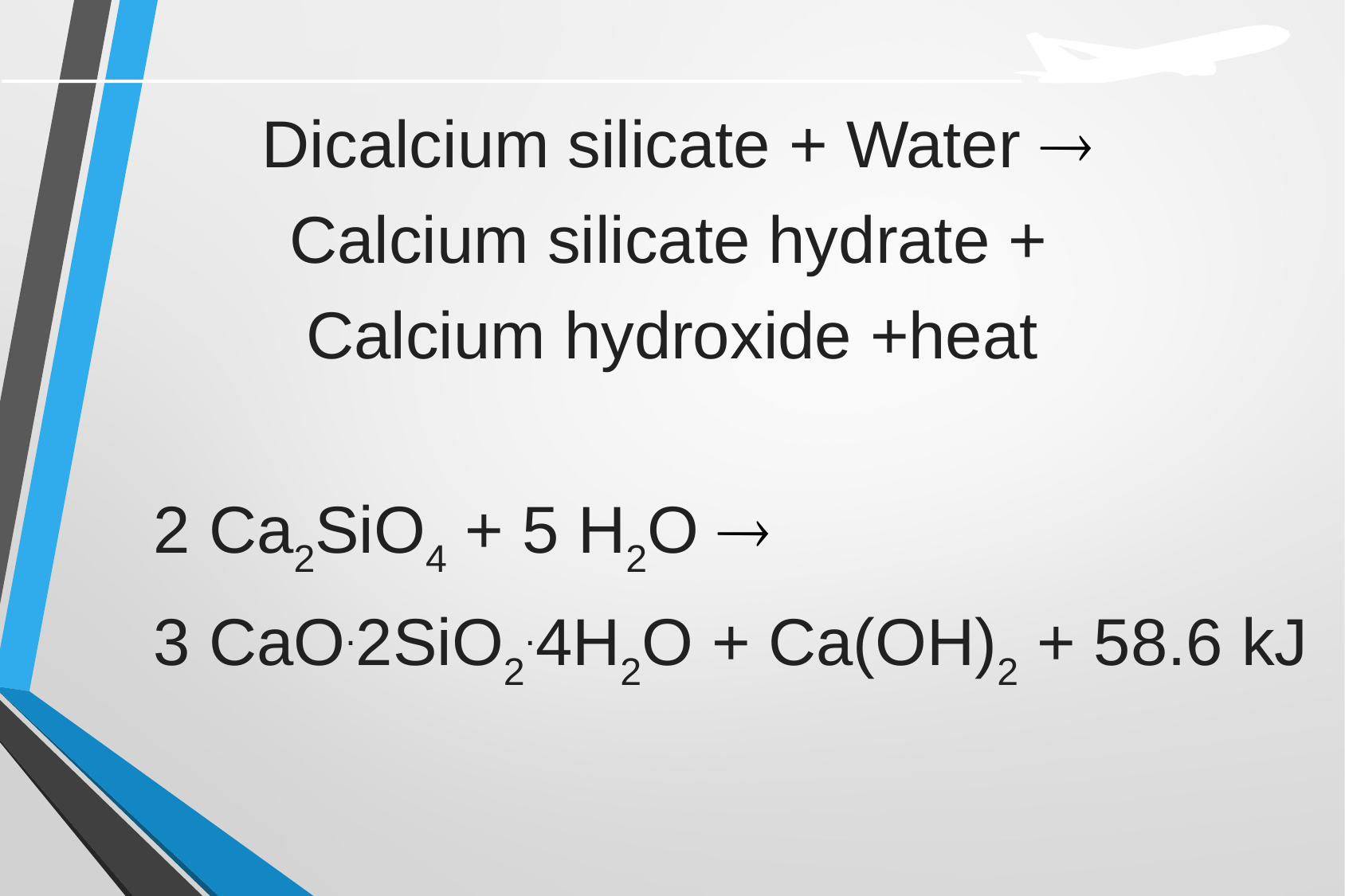

Dicalcium silicate + Water →
Calcium silicate hydrate +
Calcium hydroxide +heat

	2 Ca2SiO4 + 5 H2O →
	3 CaO.2SiO2.4H2O + Ca(OH)2 + 58.6 kJ